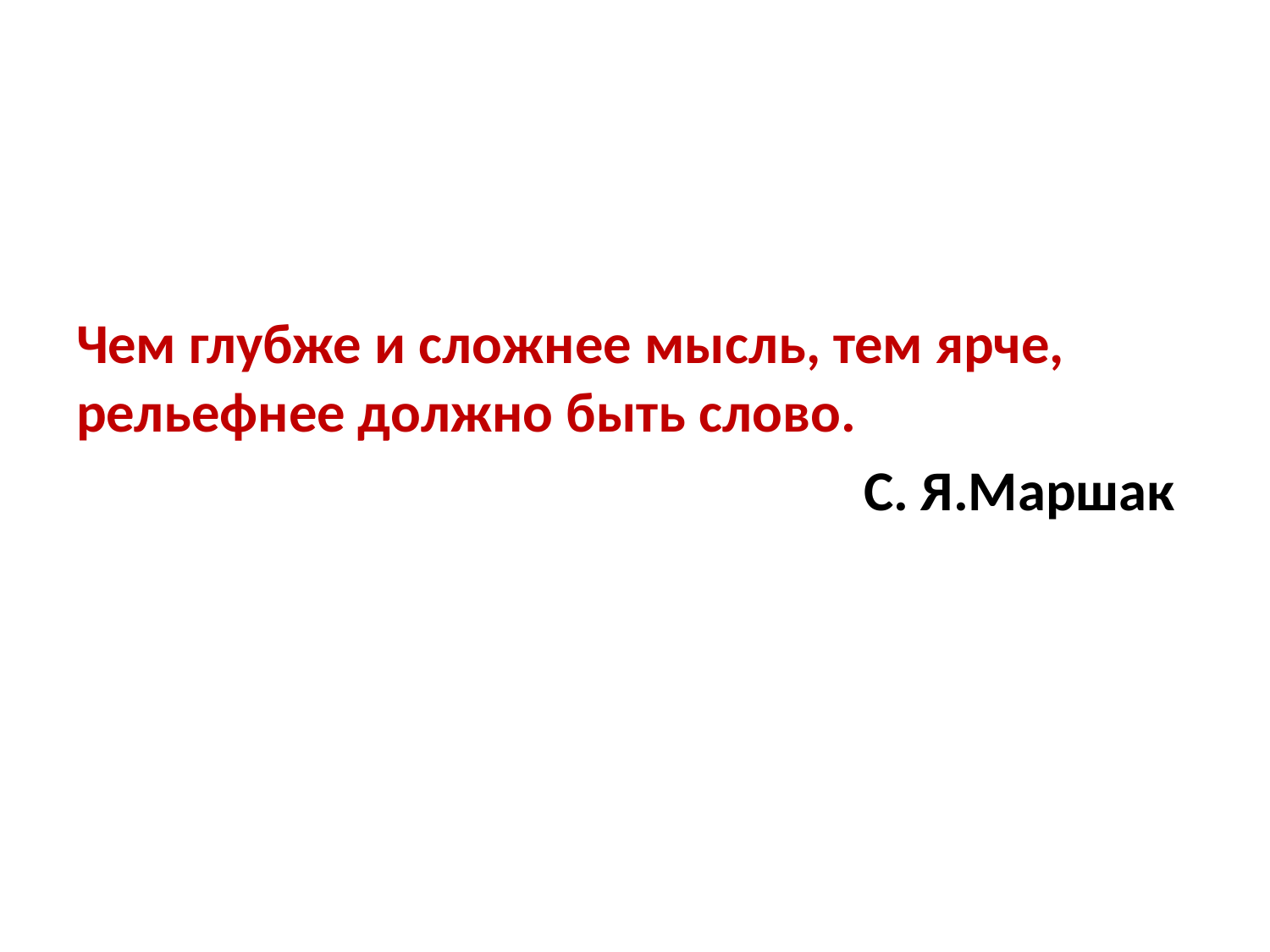

#

Чем глубже и сложнее мысль, тем ярче, рельефнее должно быть слово.
                                                              С. Я.Маршак